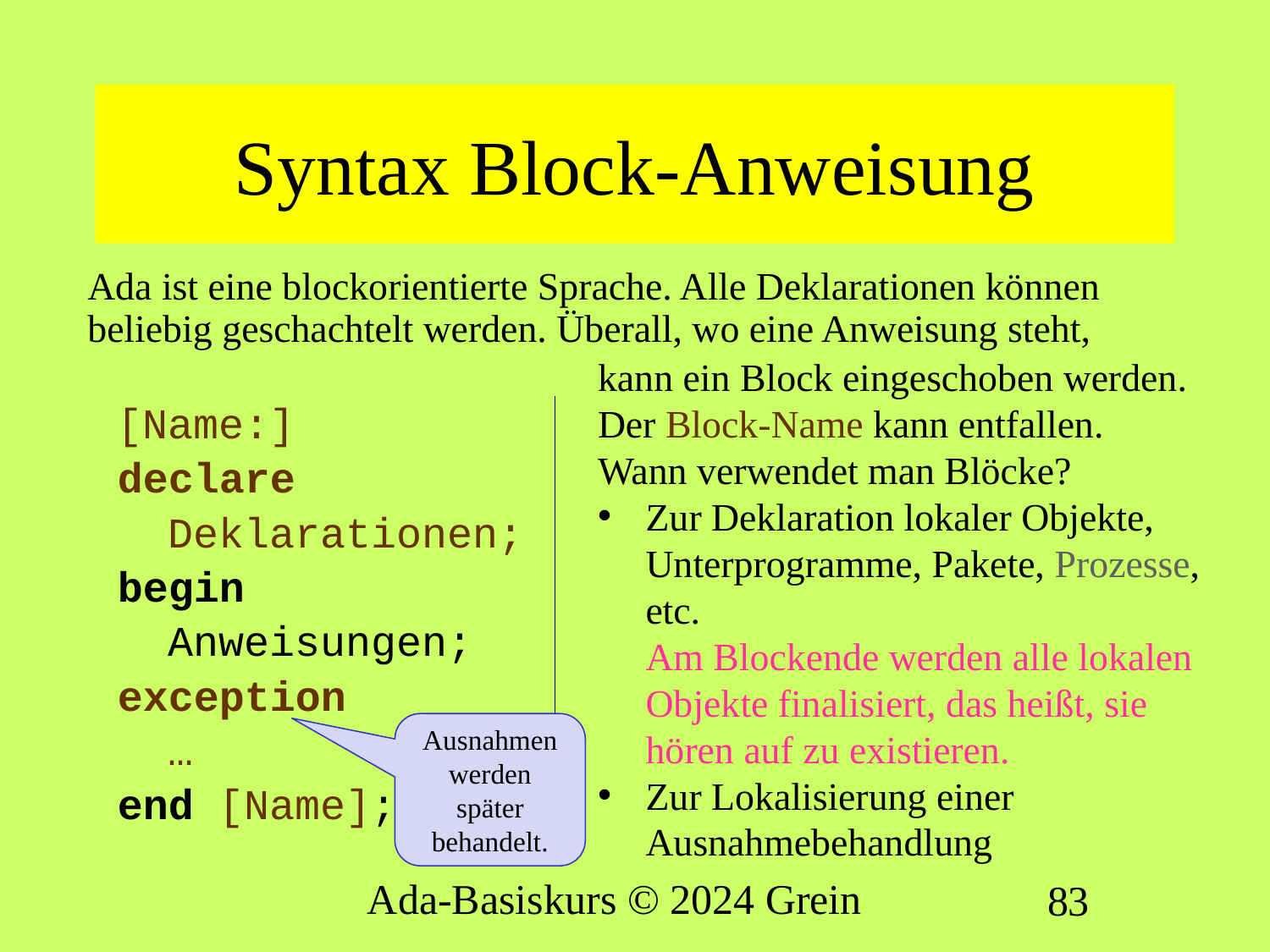

# Syntax Block-Anweisung
Ada ist eine blockorientierte Sprache. Alle Deklarationen können beliebig geschachtelt werden. Überall, wo eine Anweisung steht,

kann ein Block eingeschoben werden. Der Block-Name kann entfallen.
Wann verwendet man Blöcke?
Zur Deklaration lokaler Objekte, Unterprogramme, Pakete, Prozesse, etc.
Am Blockende werden alle lokalen Objekte finalisiert, das heißt, sie hören auf zu existieren.
Zur Lokalisierung einer Ausnahmebehandlung
[Name:]
declare
  Deklarationen;
begin
  Anweisungen;
exception
  …
end [Name];
Ausnahmen werden später behandelt.
Ada-Basiskurs © 2024 Grein
83